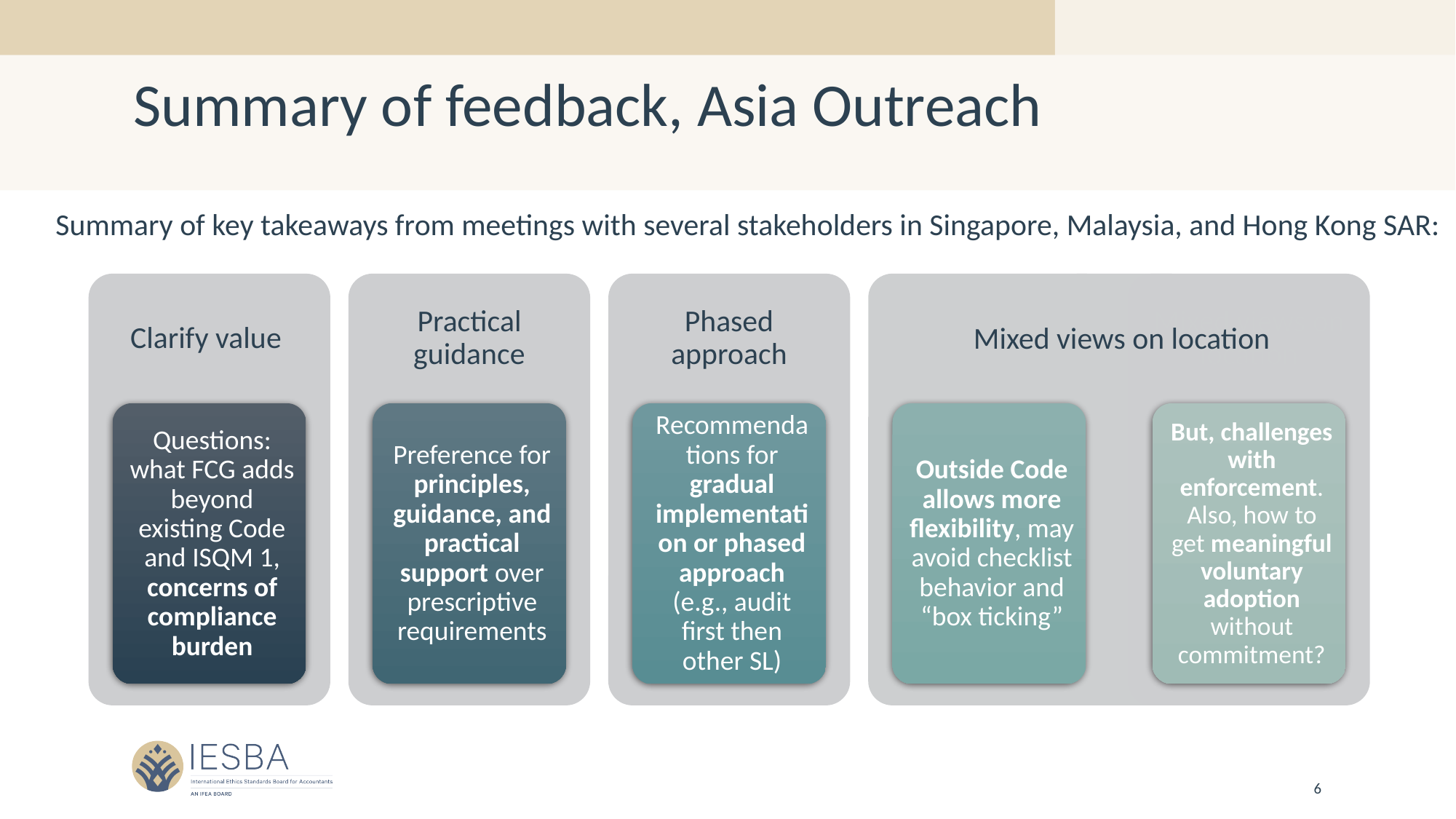

# Summary of feedback, Asia Outreach
Summary of key takeaways from meetings with several stakeholders in Singapore, Malaysia, and Hong Kong SAR:
Clarify value
Questions: what FCG adds beyond existing Code and ISQM 1, concerns of compliance burden
Practical guidance
Preference for principles, guidance, and practical support over prescriptive requirements
Phased approach
Recommendations for gradual implementation or phased approach (e.g., audit first then other SL)
Mixed views on location
Outside Code allows more flexibility, may avoid checklist behavior and “box ticking”
Mixed views on location
But, challenges with enforcement. Also, how to get meaningful voluntary adoption without commitment?

Mixed views on location
6